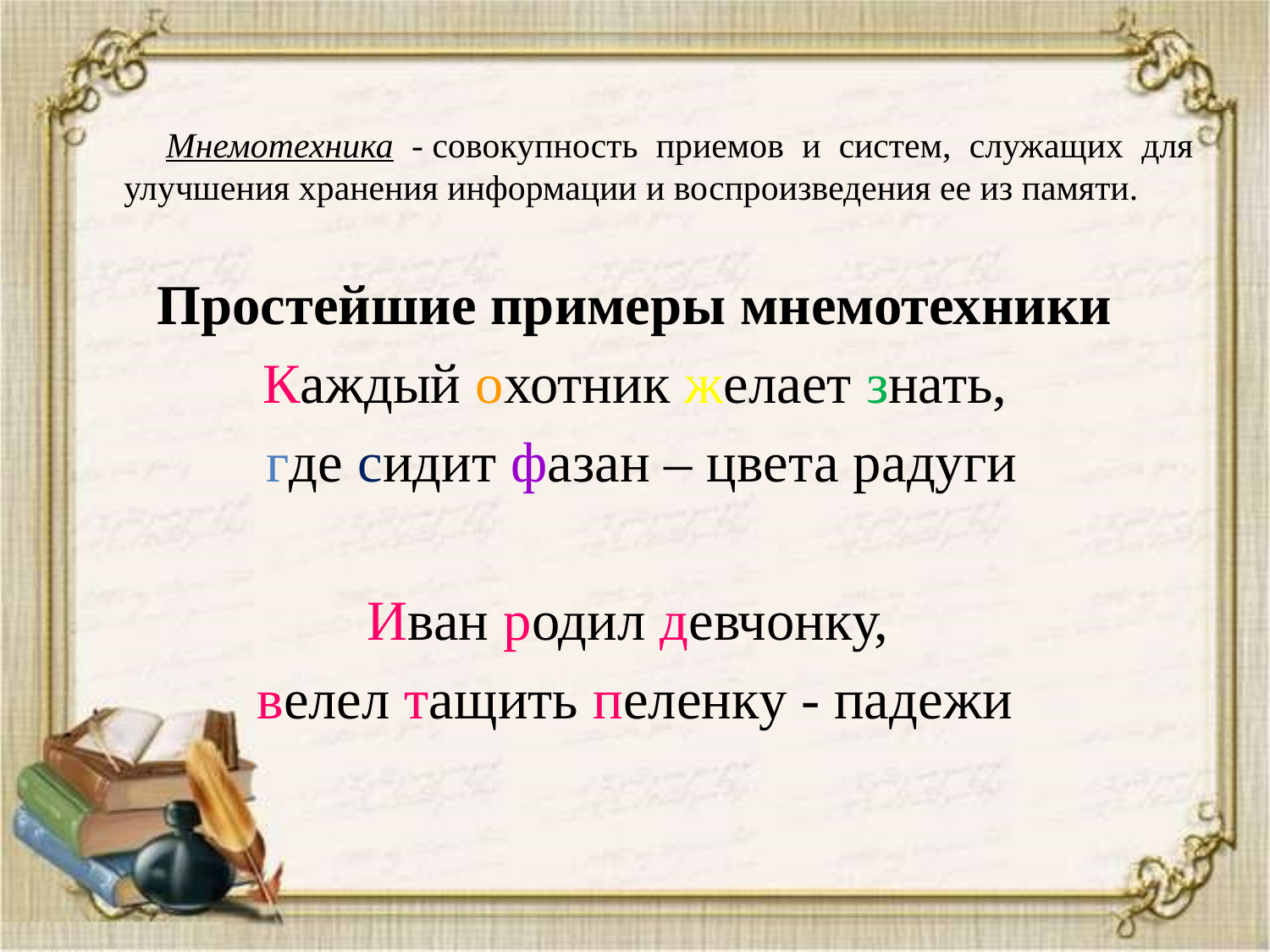

Мнемотехника - совокупность приемов и систем, служащих для улучшения хранения информации и воспроизведения ее из памяти.

Простейшие примеры мнемотехники
Каждый охотник желает знать,
 где сидит фазан – цвета радуги

Иван родил девчонку,
велел тащить пеленку - падежи